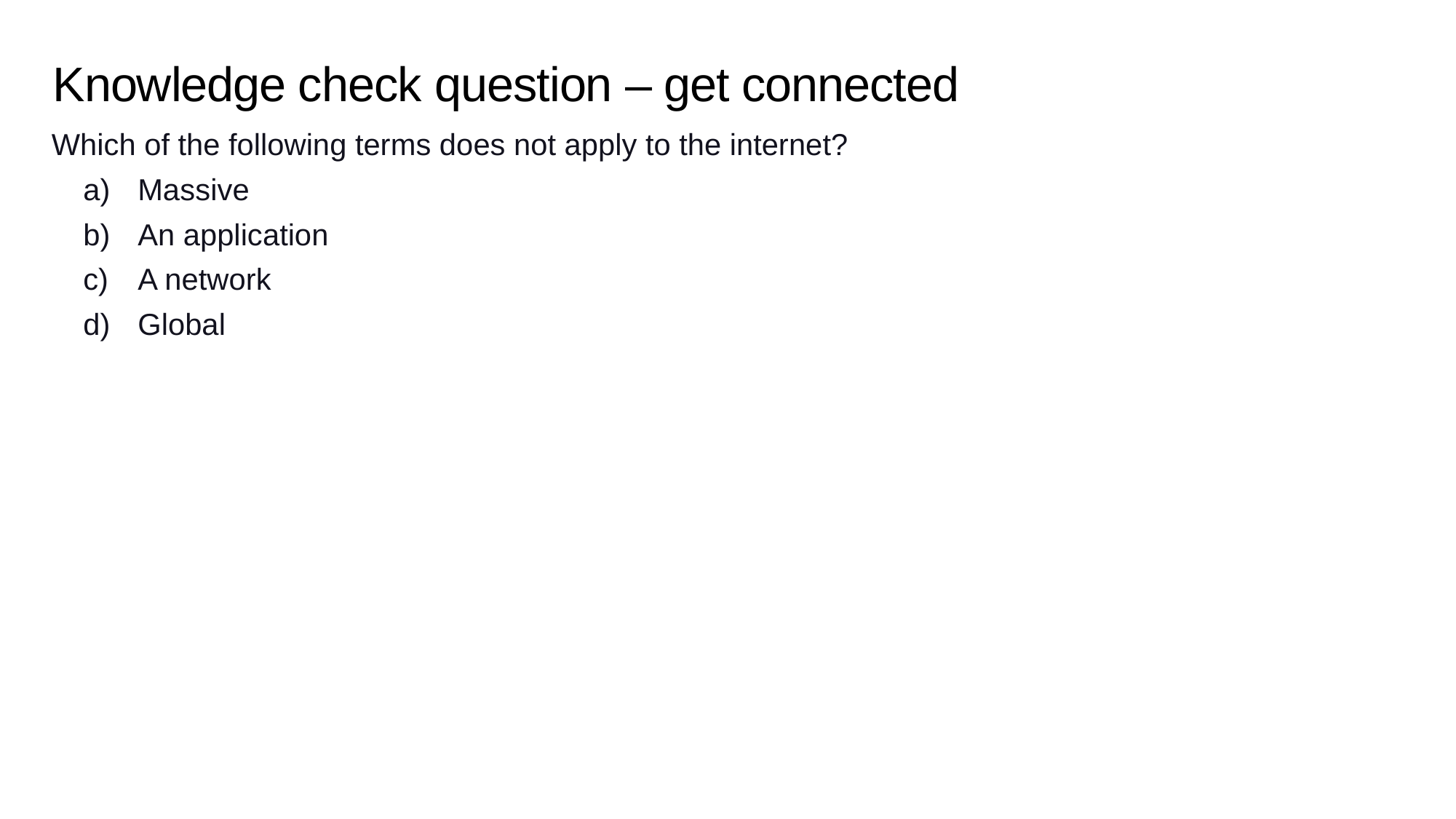

# Knowledge check question – get connected
Which of the following terms does not apply to the internet?
Massive
An application
A network
Global